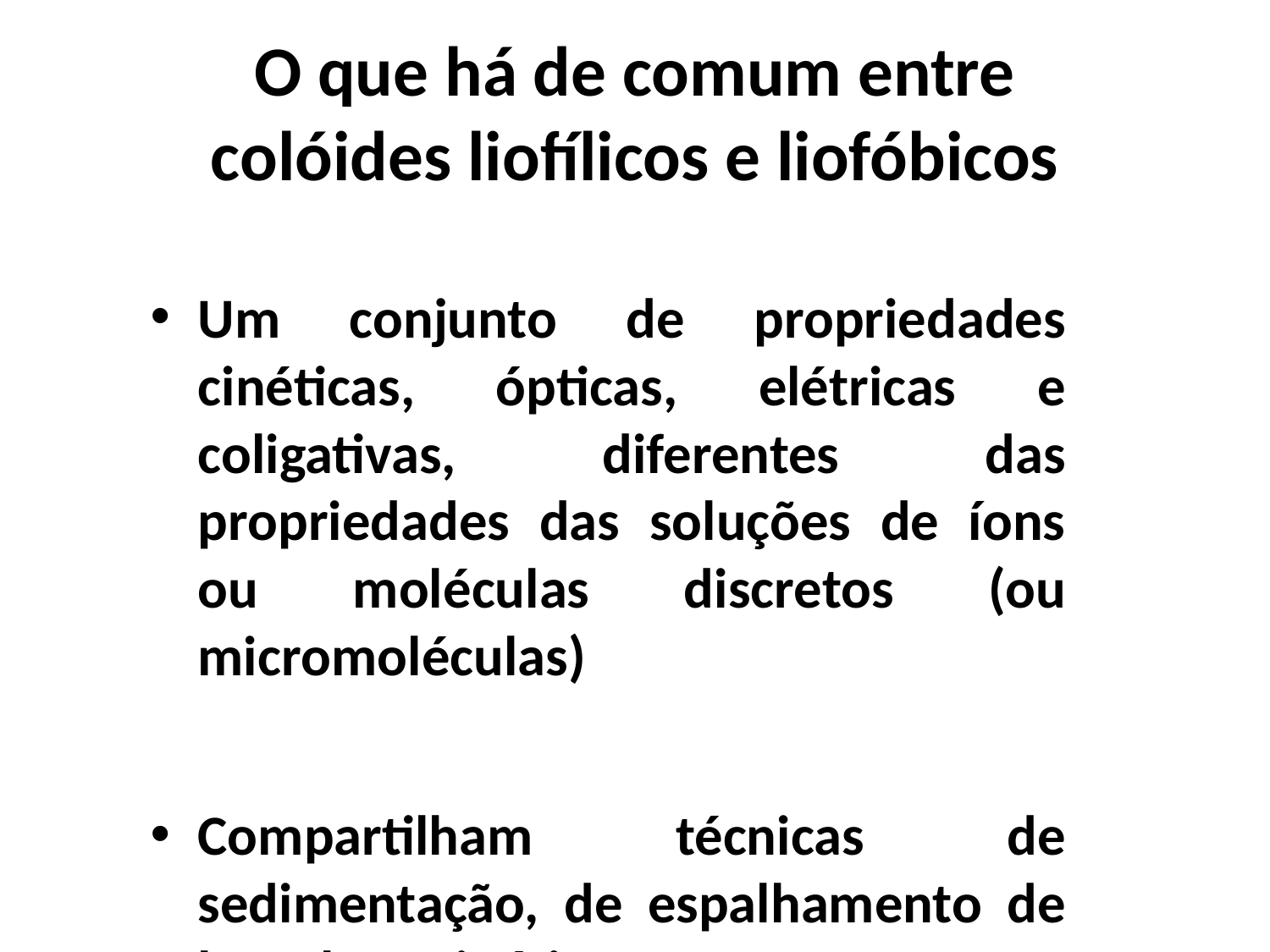

# O que há de comum entre colóides liofílicos e liofóbicos
Um conjunto de propriedades cinéticas, ópticas, elétricas e coligativas, diferentes das propriedades das soluções de íons ou moléculas discretos (ou micromoléculas)

Compartilham técnicas de sedimentação, de espalhamento de luz, eletrocinéticas